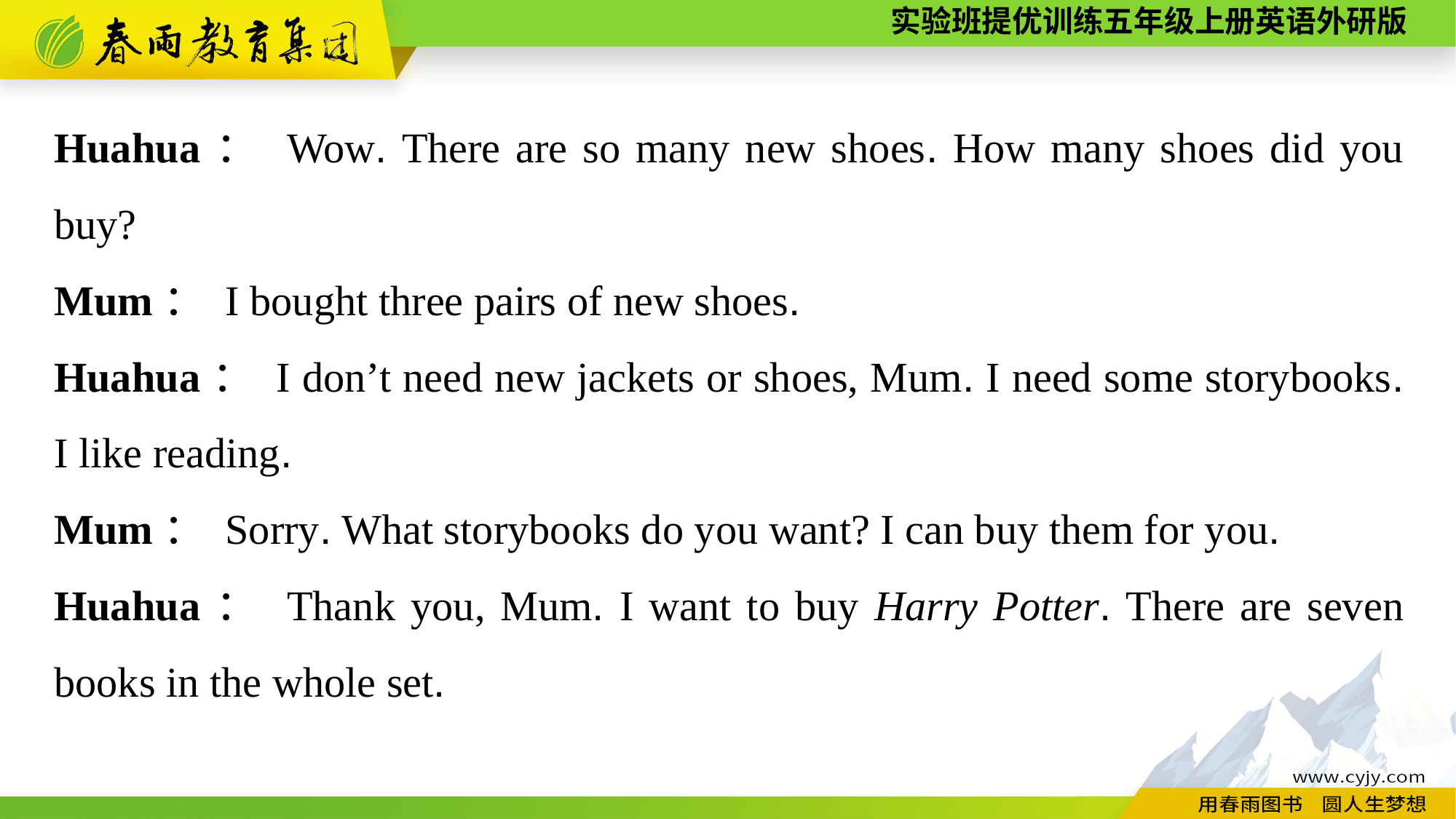

Huahua： Wow. There are so many new shoes. How many shoes did you buy?
Mum： I bought three pairs of new shoes.
Huahua： I don’t need new jackets or shoes, Mum. I need some storybooks. I like reading.
Mum： Sorry. What storybooks do you want? I can buy them for you.
Huahua： Thank you, Mum. I want to buy Harry Potter. There are seven books in the whole set.